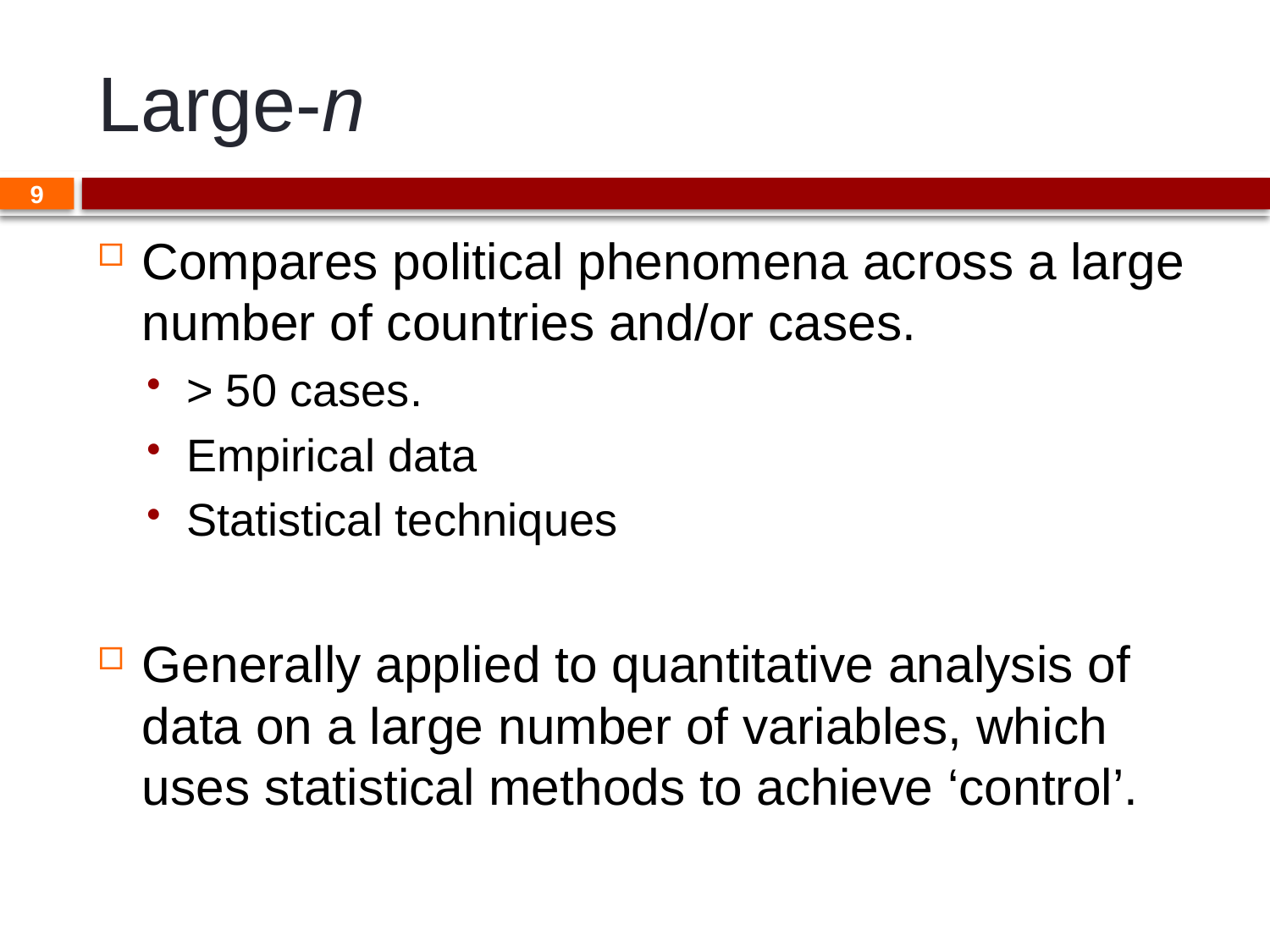

# Large-n
9
Compares political phenomena across a large number of countries and/or cases.
> 50 cases.
Empirical data
Statistical techniques

Generally applied to quantitative analysis of data on a large number of variables, which uses statistical methods to achieve ‘control’.